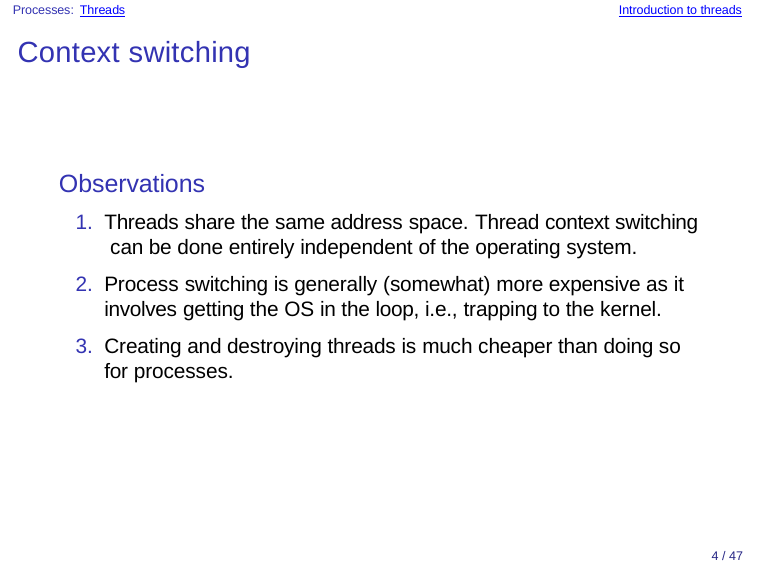

Processes: Threads
Introduction to threads
Context switching
Observations
Threads share the same address space. Thread context switching  can be done entirely independent of the operating system.
Process switching is generally (somewhat) more expensive as it  involves getting the OS in the loop, i.e., trapping to the kernel.
Creating and destroying threads is much cheaper than doing so  for processes.
4 / 47